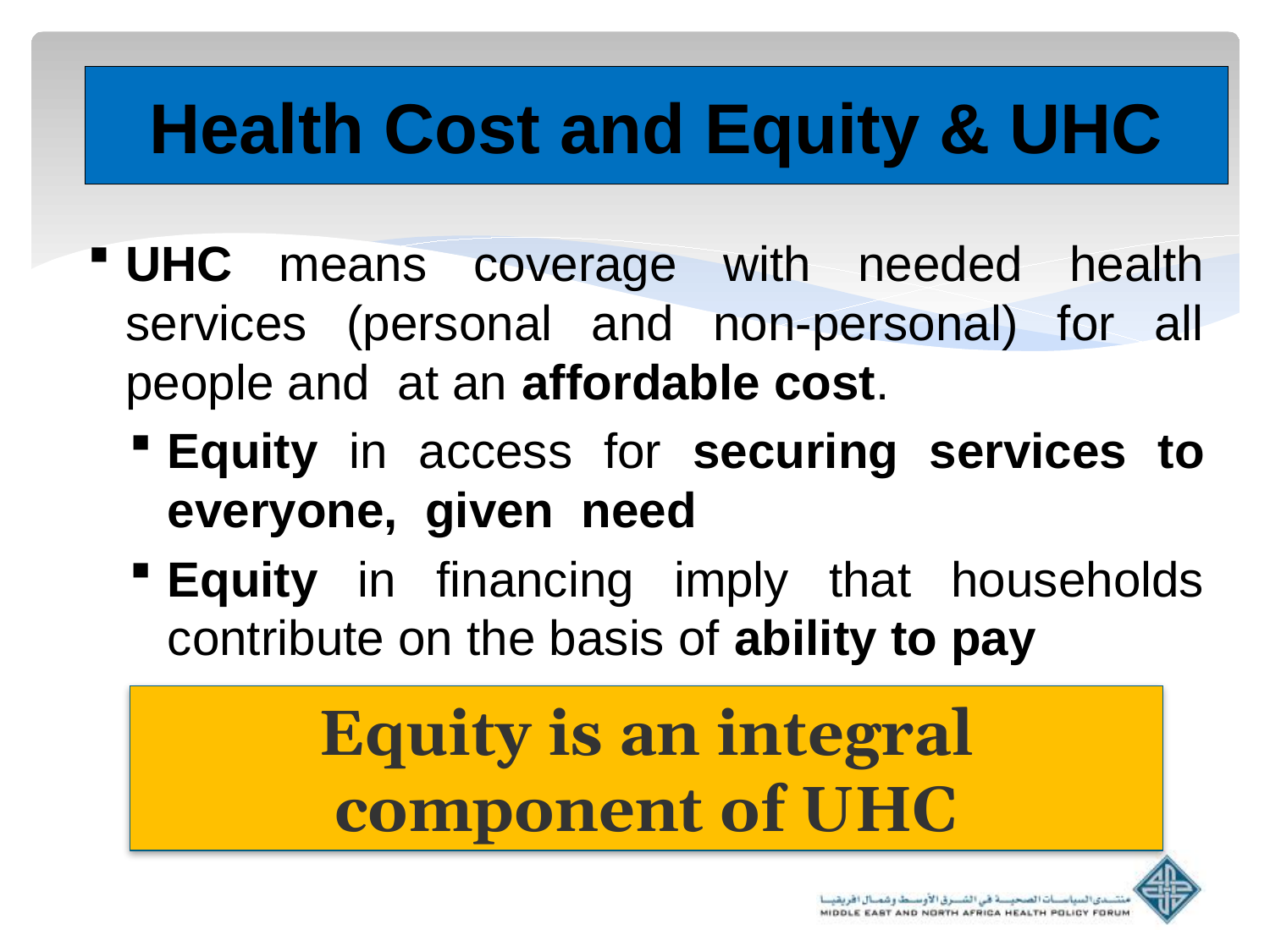

# Health Cost and Equity & UHC
UHC means coverage with needed health services (personal and non-personal) for all people and  at an affordable cost.
Equity in access for securing services to everyone,  given  need
Equity in financing imply that households contribute on the basis of ability to pay

Equity is an integral component of UHC